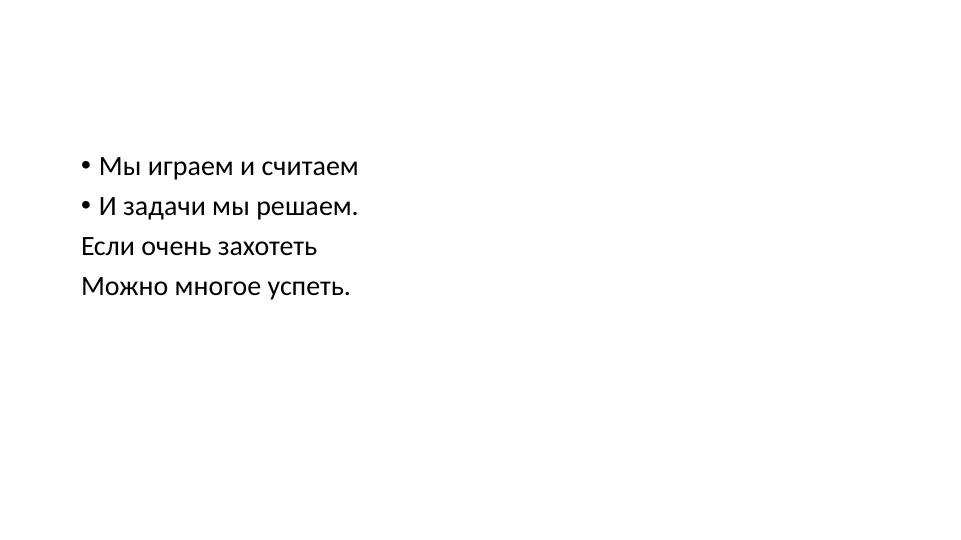

#
Мы играем и считаем
И задачи мы решаем.
Если очень захотеть
Можно многое успеть.